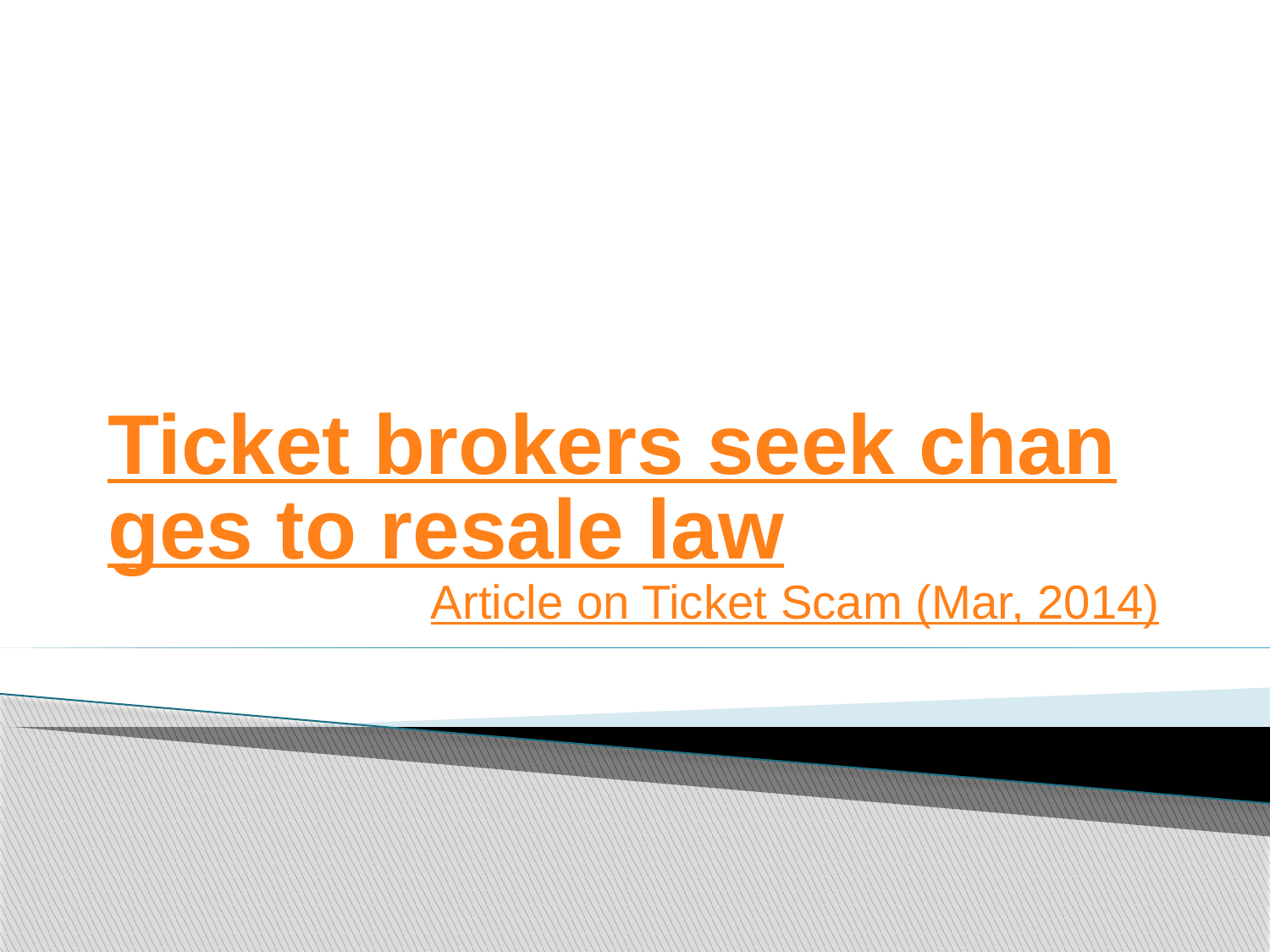

# Ticket brokers seek changes to resale law

Article on Ticket Scam (Mar, 2014)